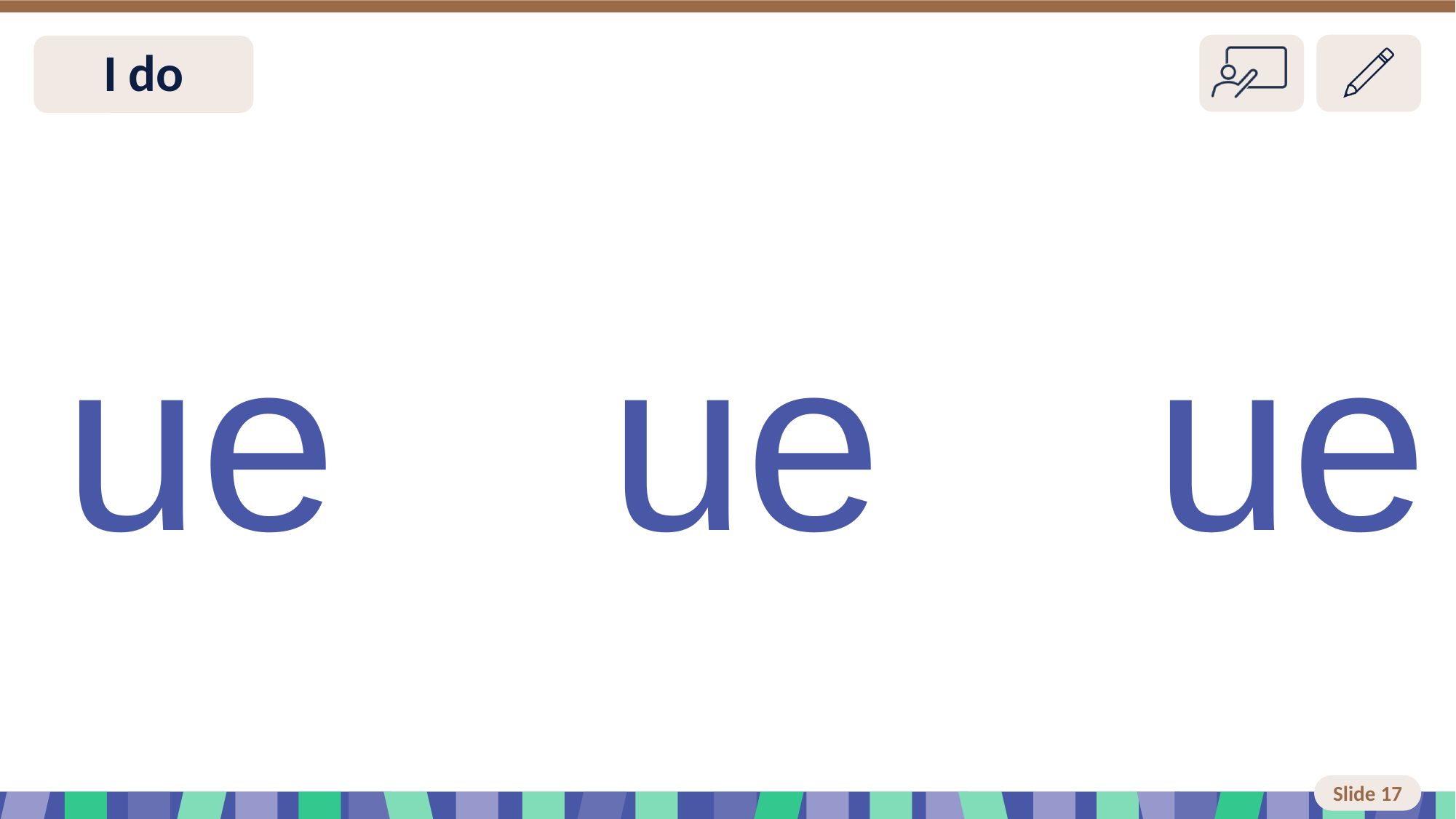

# Slide 17 I do
 ue    ue    ue